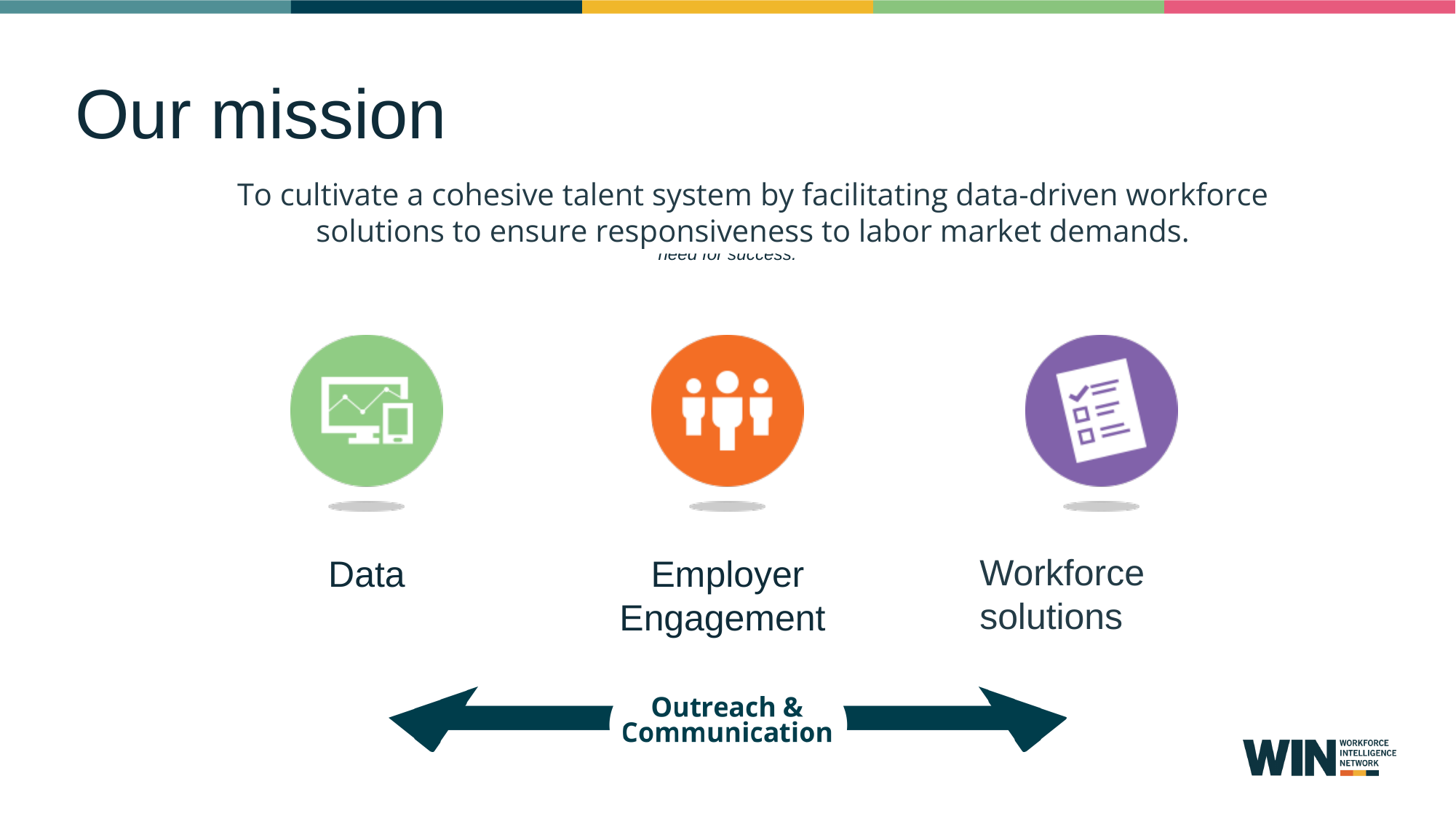

To cultivate a cohesive talent system by facilitating data-driven workforce solutions to ensure responsiveness to labor market demands.
Workforce solutions